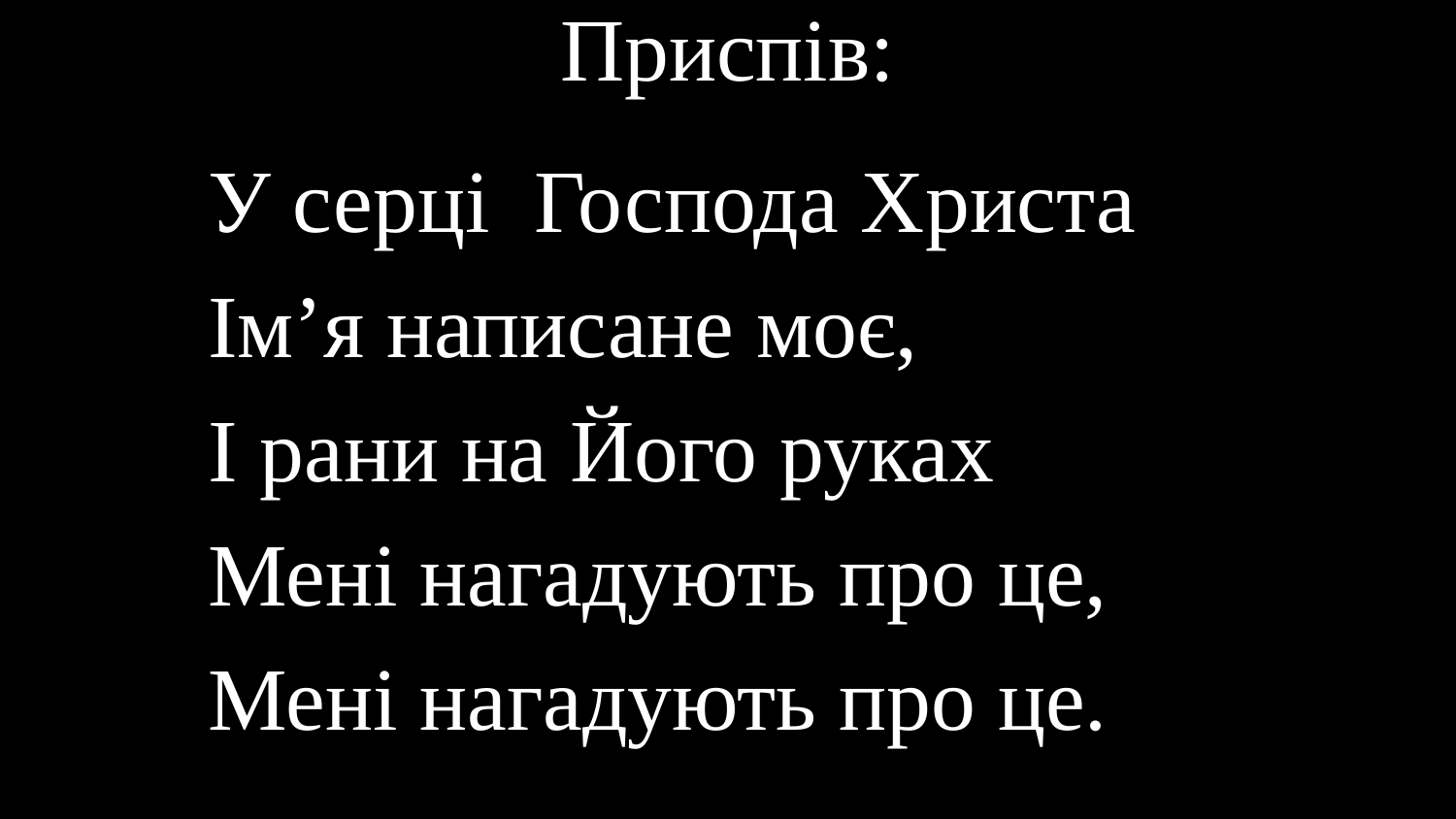

# Приспів:
У серці  Господа Христа
Ім’я написане моє,
І рани на Його руках
Мені нагадують про це,
Мені нагадують про це.